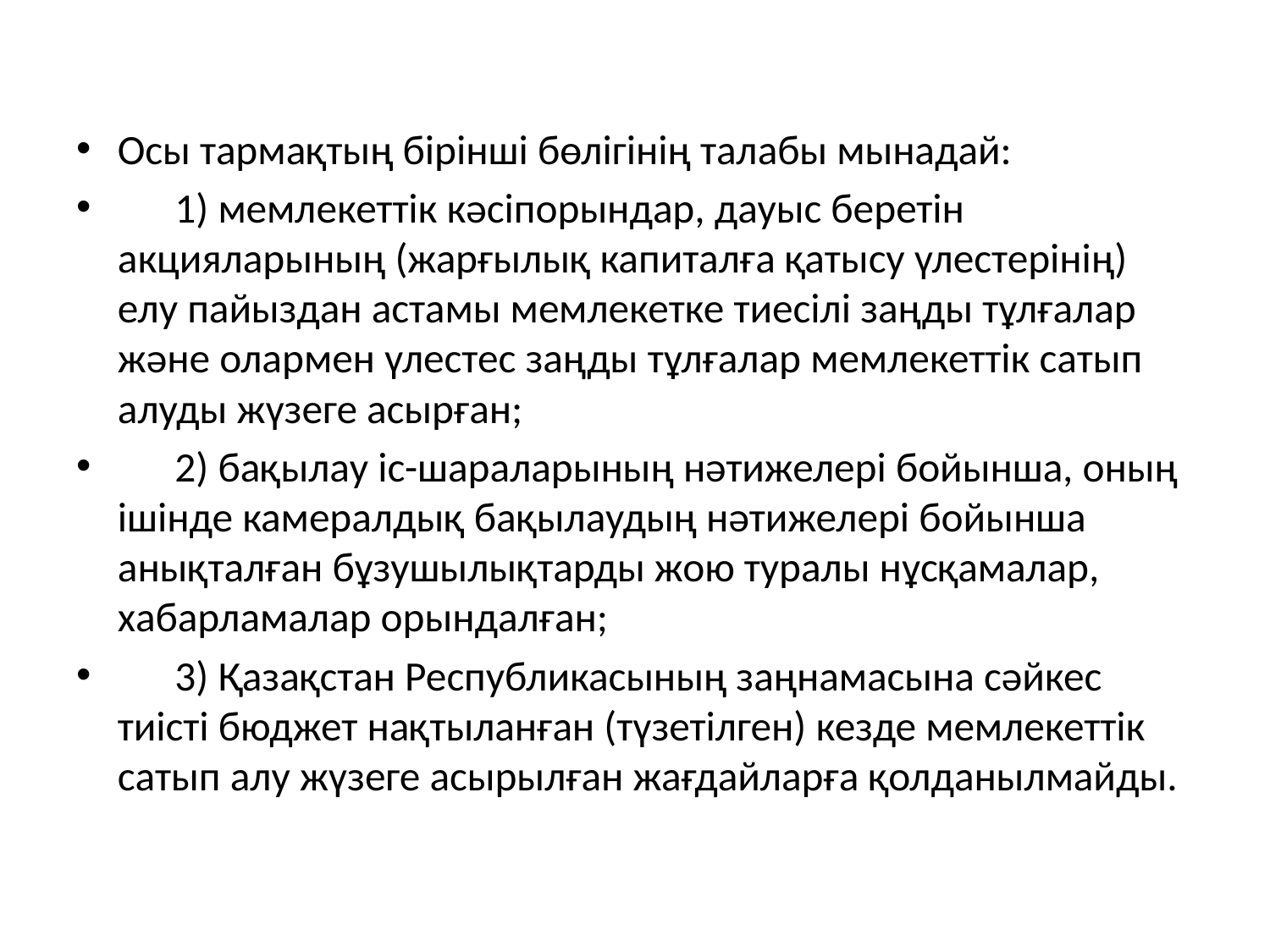

Осы тармақтың бірінші бөлігінің талабы мынадай:
      1) мемлекеттік кәсіпорындар, дауыс беретін акцияларының (жарғылық капиталға қатысу үлестерінің) елу пайыздан астамы мемлекетке тиесілі заңды тұлғалар және олармен үлестес заңды тұлғалар мемлекеттік сатып алуды жүзеге асырған;
      2) бақылау іс-шараларының нәтижелері бойынша, оның ішінде камералдық бақылаудың нәтижелері бойынша анықталған бұзушылықтарды жою туралы нұсқамалар, хабарламалар орындалған;
      3) Қазақстан Республикасының заңнамасына сәйкес тиісті бюджет нақтыланған (түзетілген) кезде мемлекеттік сатып алу жүзеге асырылған жағдайларға қолданылмайды.